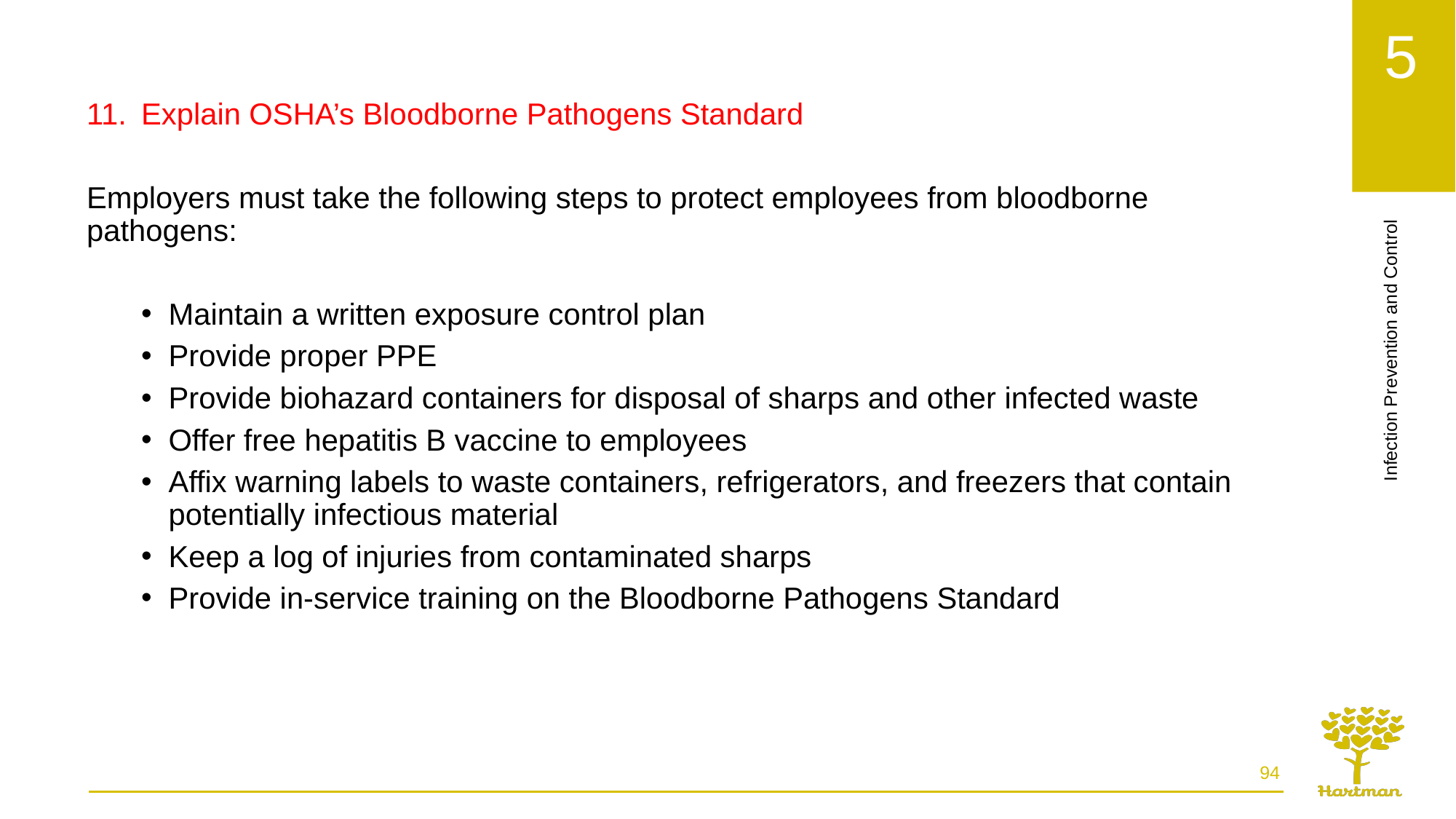

Explain OSHA’s Bloodborne Pathogens Standard

Employers must take the following steps to protect employees from bloodborne pathogens:

Maintain a written exposure control plan
Provide proper PPE
Provide biohazard containers for disposal of sharps and other infected waste
Offer free hepatitis B vaccine to employees
Affix warning labels to waste containers, refrigerators, and freezers that contain potentially infectious material
Keep a log of injuries from contaminated sharps
Provide in-service training on the Bloodborne Pathogens Standard

94